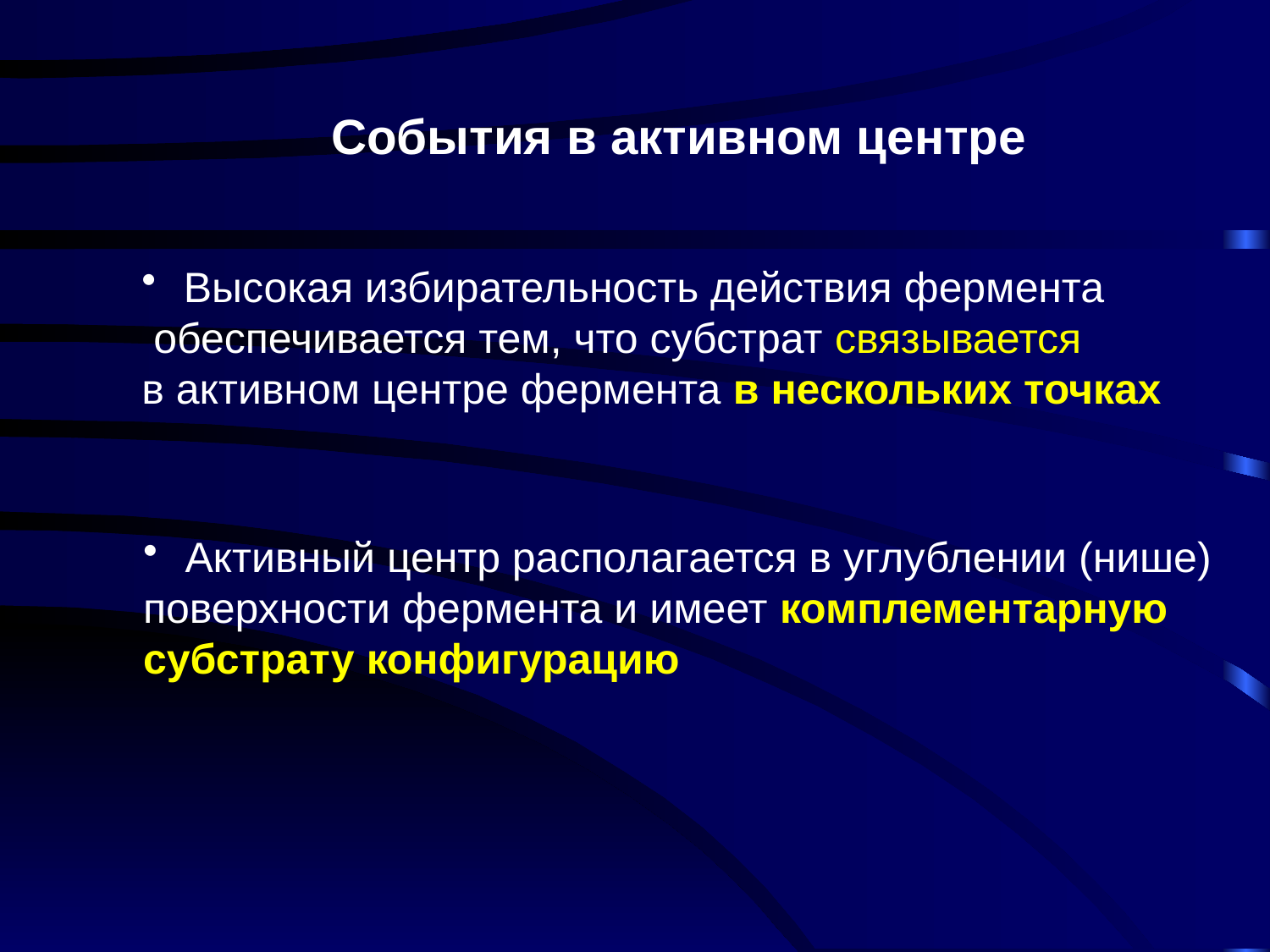

События в активном центре
 Высокая избирательность действия фермента
 обеспечивается тем, что субстрат связывается
в активном центре фермента в нескольких точках
 Активный центр располагается в углублении (нише)
поверхности фермента и имеет комплементарную
субстрату конфигурацию